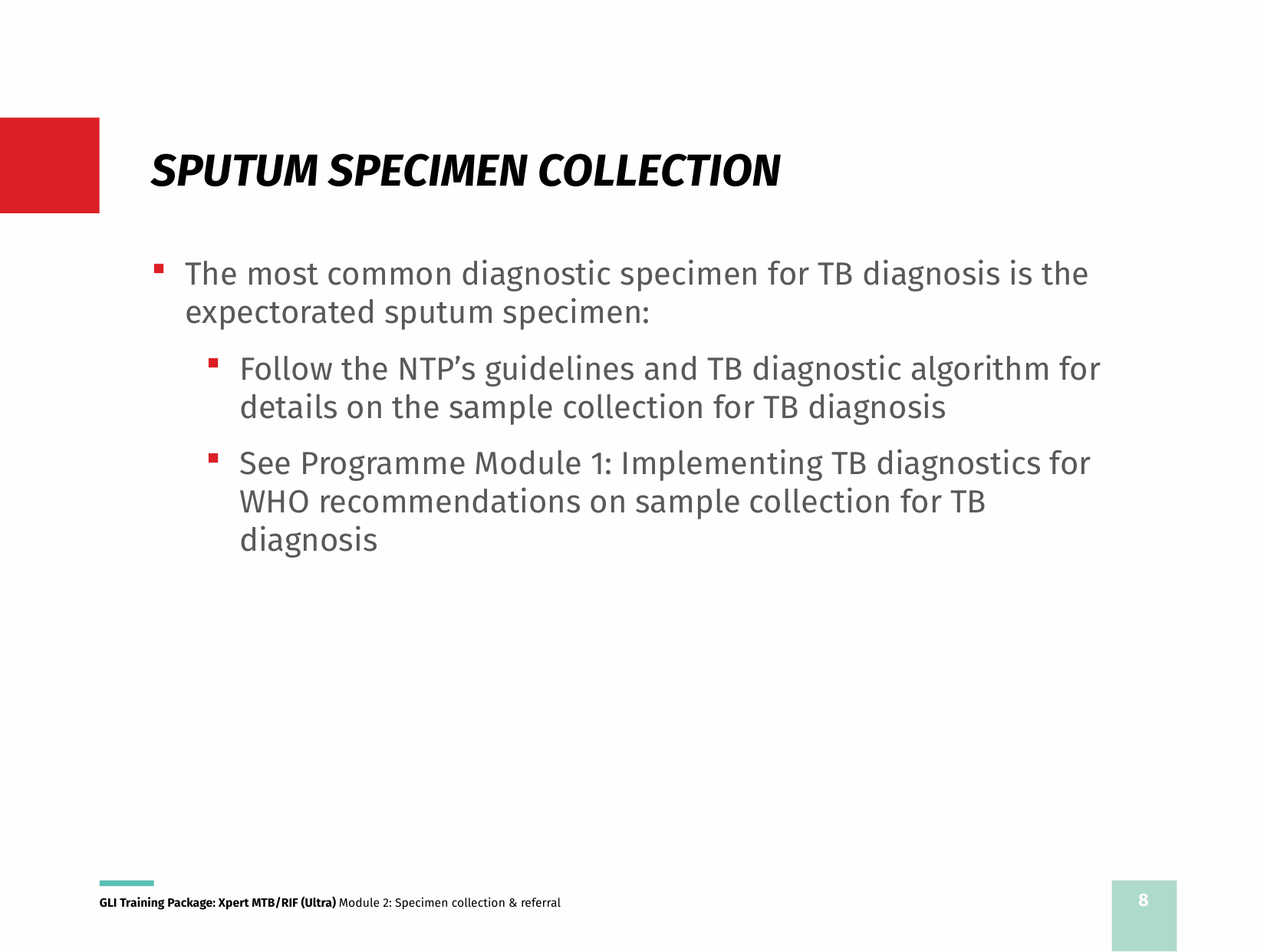

# SPUTUM SPECIMEN COLLECTION
The most common diagnostic specimen for TB diagnosis is the expectorated sputum specimen:
Follow the NTP’s guidelines and TB diagnostic algorithm for details on the sample collection for TB diagnosis
See Programme Module 1: Implementing TB diagnostics for WHO recommendations on sample collection for TB diagnosis